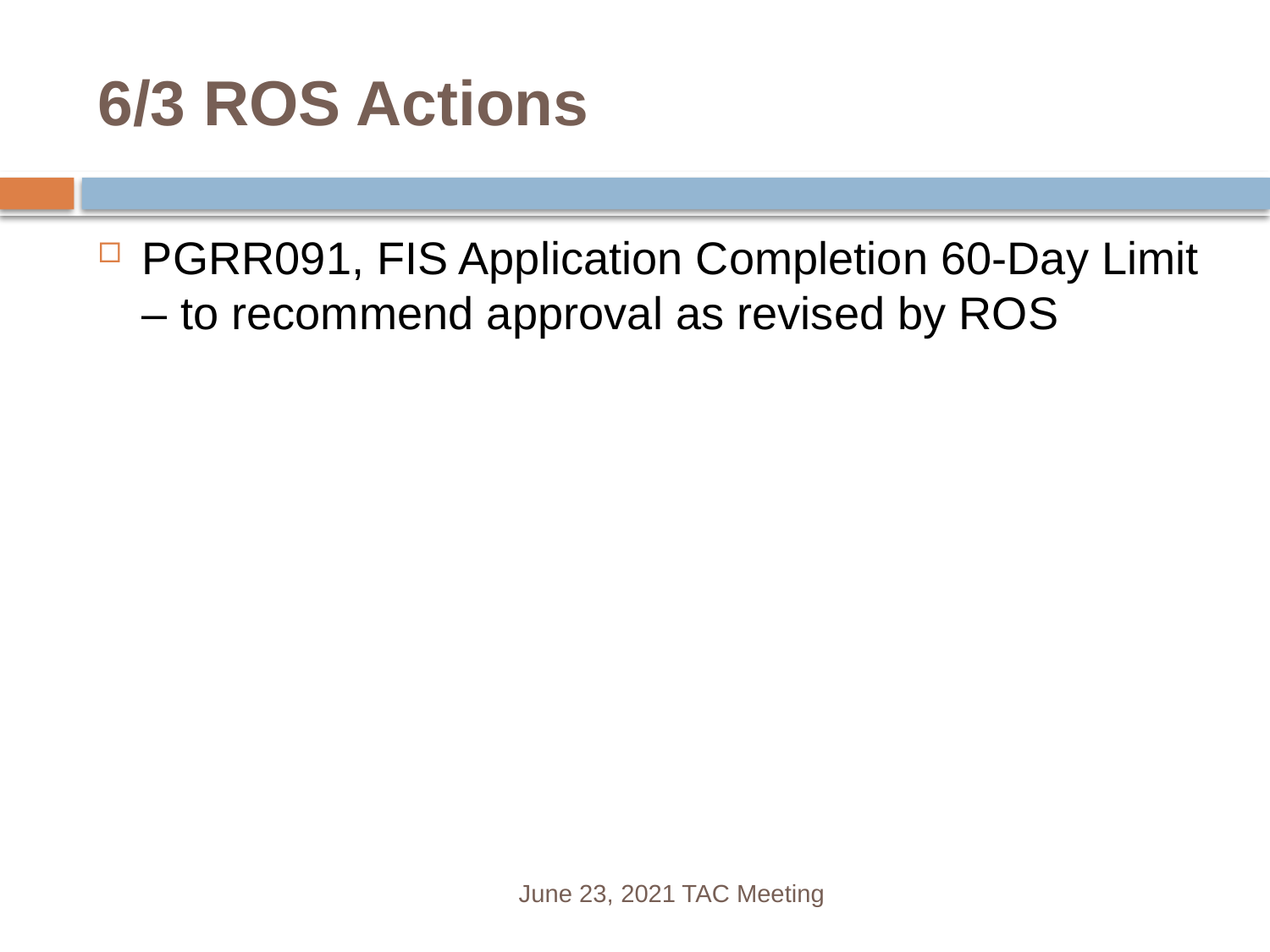

# 6/3 ROS Actions
PGRR091, FIS Application Completion 60-Day Limit – to recommend approval as revised by ROS
June 23, 2021 TAC Meeting